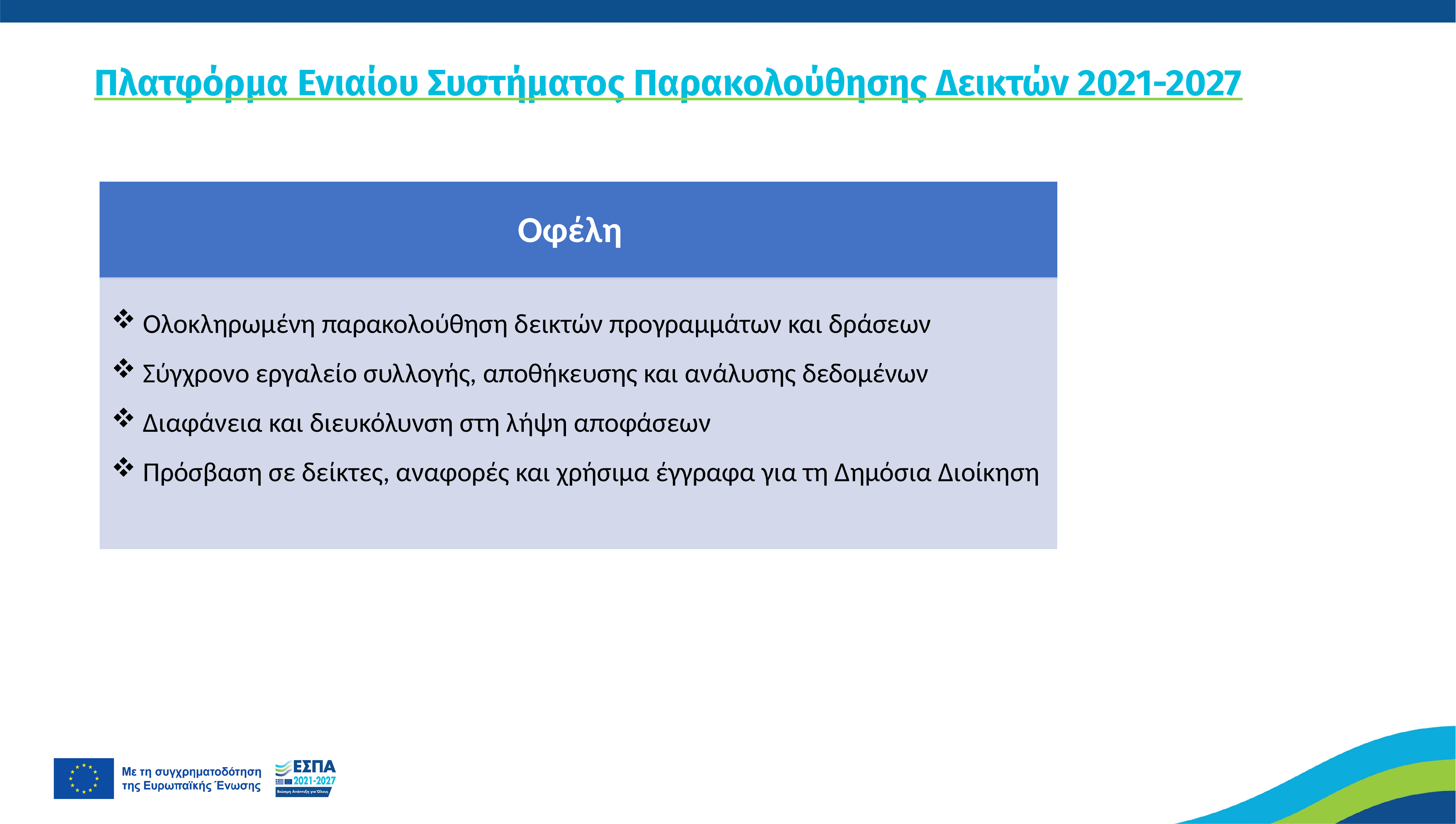

# Πλατφόρμα Ενιαίου Συστήματος Παρακολούθησης Δεικτών 2021-2027
Οφέλη
 Ολοκληρωμένη παρακολούθηση δεικτών προγραμμάτων και δράσεων
 Σύγχρονο εργαλείο συλλογής, αποθήκευσης και ανάλυσης δεδομένων
 Διαφάνεια και διευκόλυνση στη λήψη αποφάσεων
 Πρόσβαση σε δείκτες, αναφορές και χρήσιμα έγγραφα για τη Δημόσια Διοίκηση